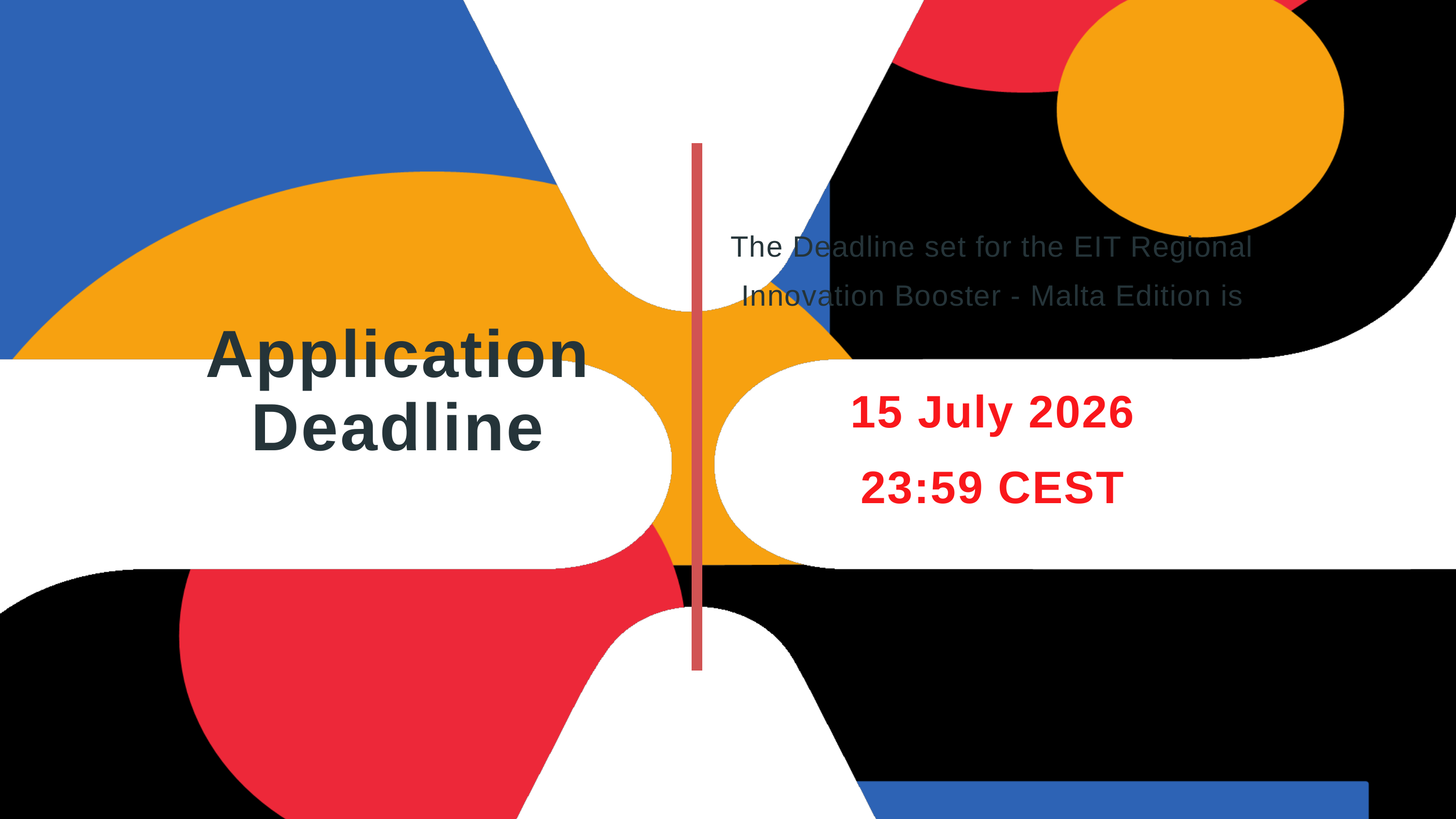

The Deadline set for the EIT Regional Innovation Booster - Malta Edition is

15 July 2026
23:59 CEST

Applications are to be submitted online

Application
Deadline